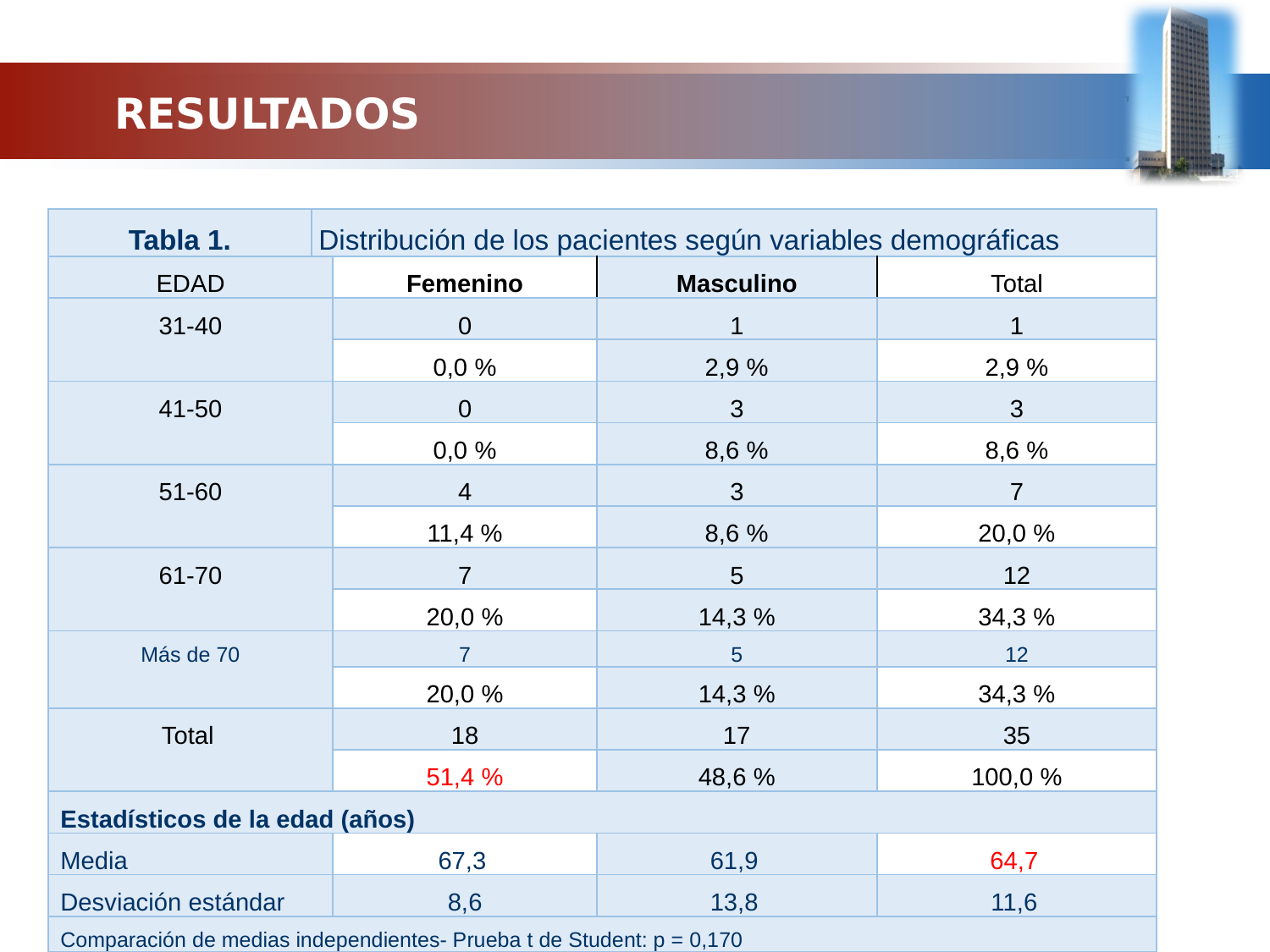

RESULTADOS
| Tabla 1. | Distribución de los pacientes según variables demográficas |  |  |  |
| --- | --- | --- | --- | --- |
| EDAD |  | Femenino | Masculino | Total |
| 31-40 |  | 0 | 1 | 1 |
|  |  | 0,0 % | 2,9 % | 2,9 % |
| 41-50 |  | 0 | 3 | 3 |
|  |  | 0,0 % | 8,6 % | 8,6 % |
| 51-60 |  | 4 | 3 | 7 |
|  |  | 11,4 % | 8,6 % | 20,0 % |
| 61-70 |  | 7 | 5 | 12 |
|  |  | 20,0 % | 14,3 % | 34,3 % |
| Más de 70 |  | 7 | 5 | 12 |
|  |  | 20,0 % | 14,3 % | 34,3 % |
| Total |  | 18 | 17 | 35 |
|  |  | 51,4 % | 48,6 % | 100,0 % |
| Estadísticos de la edad (años) |  |  |  |  |
| Media |  | 67,3 | 61,9 | 64,7 |
| Desviación estándar |  | 8,6 | 13,8 | 11,6 |
| Comparación de medias independientes- Prueba t de Student: p = 0,170 |  |  |  |  |